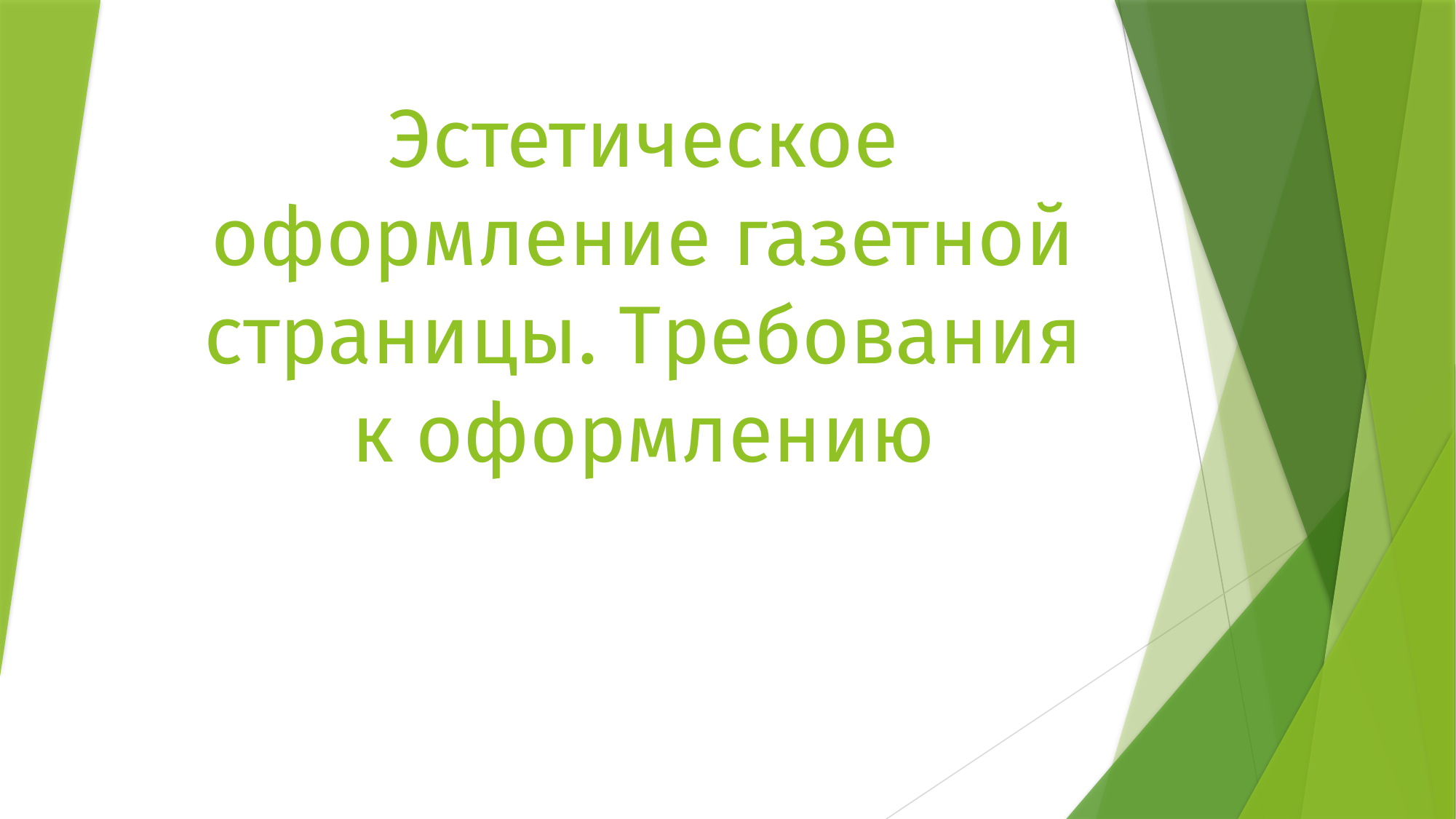

# Эстетическое оформление газетной страницы. Требования к оформлению